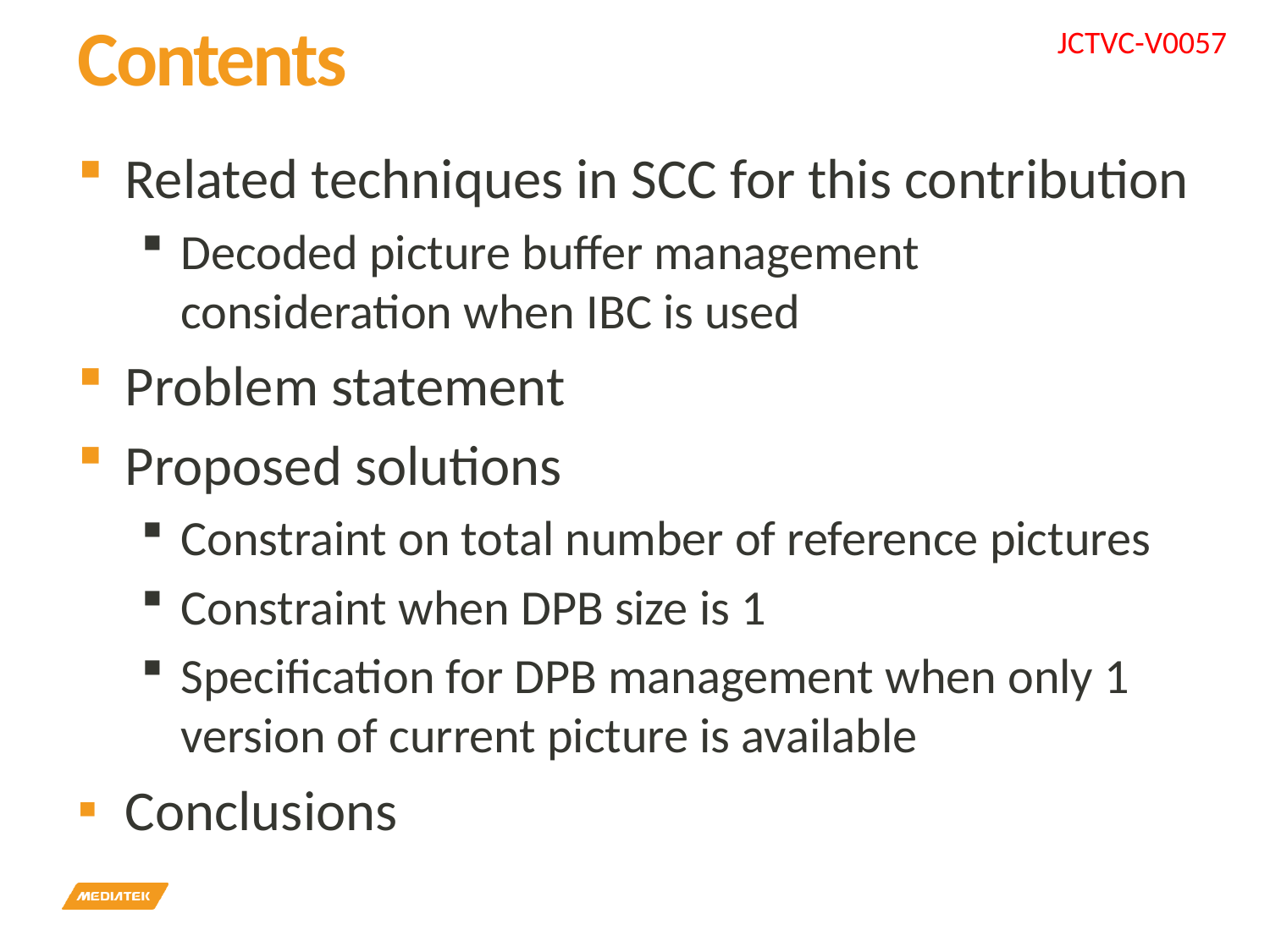

# Contents
Related techniques in SCC for this contribution
Decoded picture buffer management consideration when IBC is used
Problem statement
Proposed solutions
Constraint on total number of reference pictures
Constraint when DPB size is 1
Specification for DPB management when only 1 version of current picture is available
Conclusions